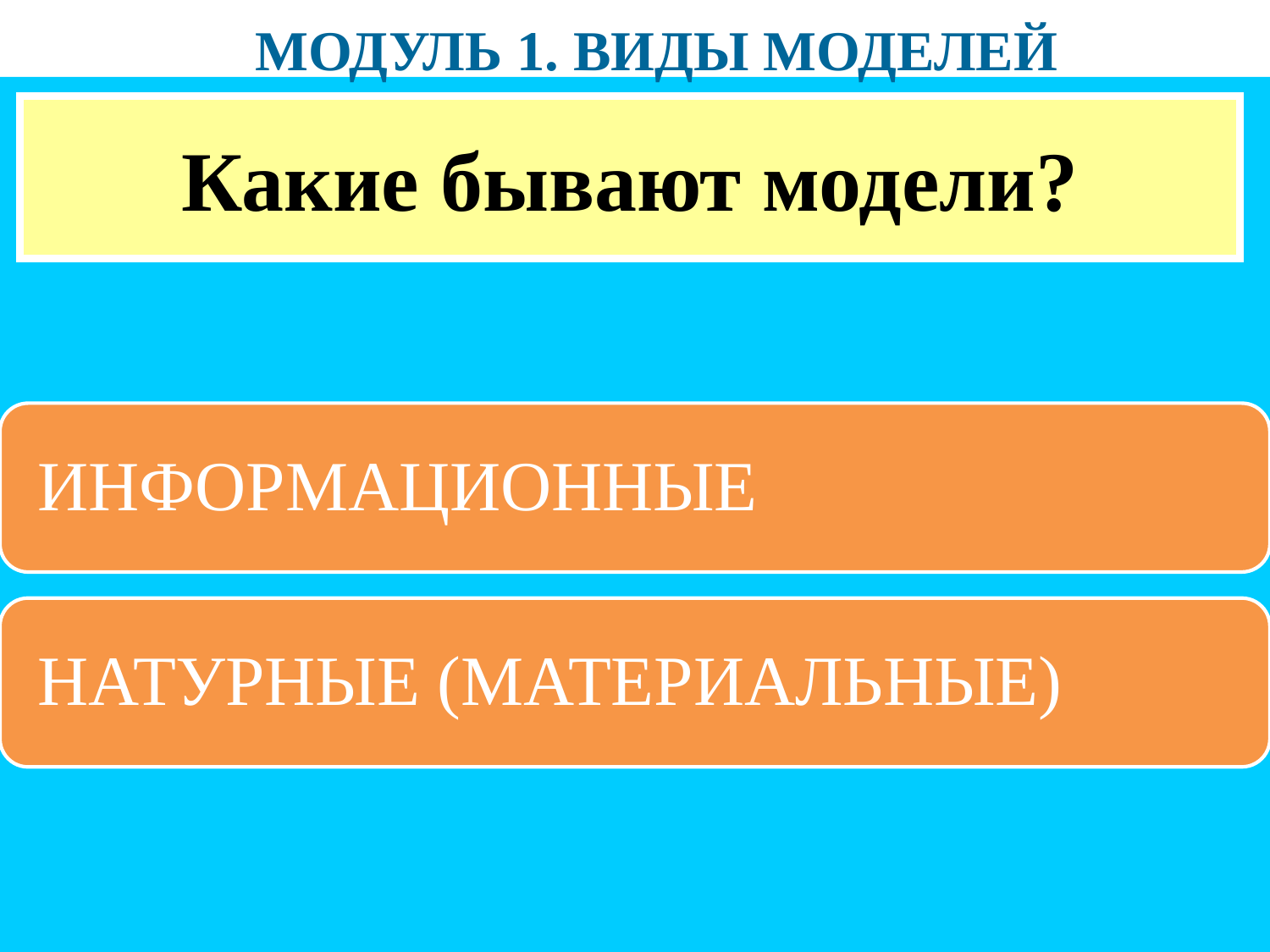

МОДУЛЬ 1. ВИДЫ МОДЕЛЕЙ

Какие бывают модели?
ИНФОРМАЦИОННЫЕ
НАТУРНЫЕ (МАТЕРИАЛЬНЫЕ)